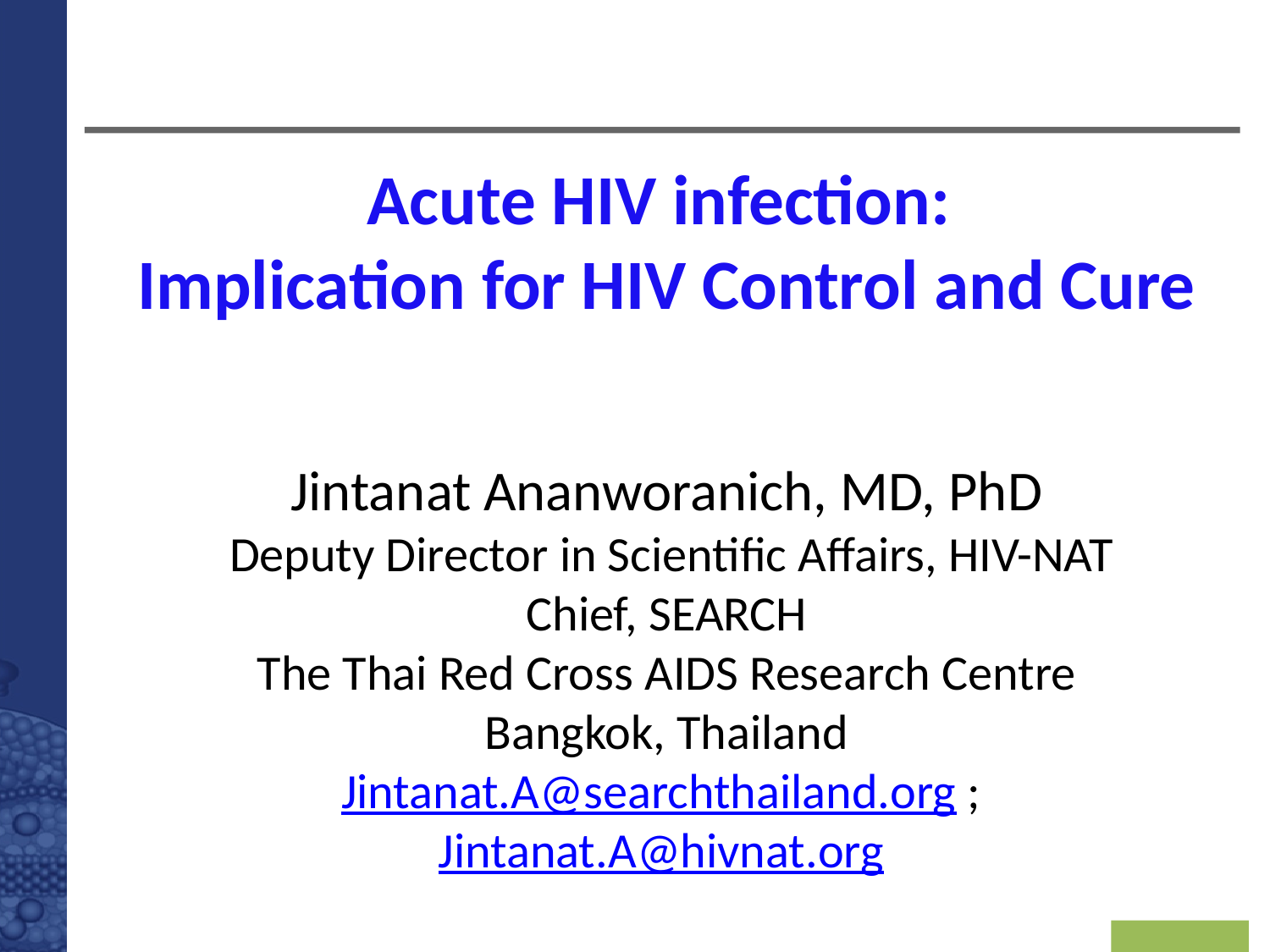

# Acute HIV infection: Implication for HIV Control and Cure Jintanat Ananworanich, MD, PhD Deputy Director in Scientific Affairs, HIV-NAT Chief, SEARCH The Thai Red Cross AIDS Research Centre Bangkok, Thailand Jintanat.A@searchthailand.org ; Jintanat.A@hivnat.org